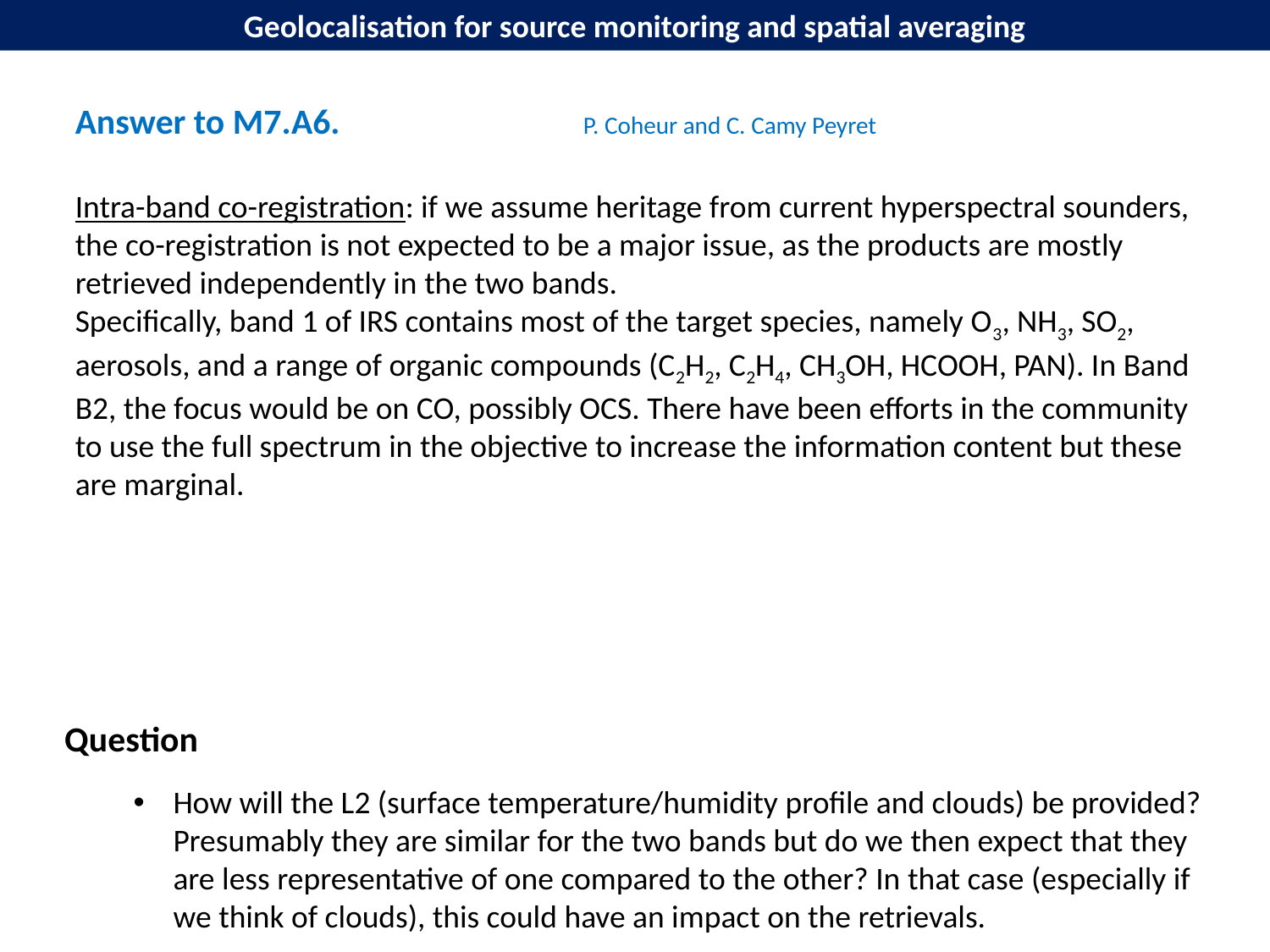

Geolocalisation for source monitoring and spatial averaging
Answer to M7.A6. 		P. Coheur and C. Camy Peyret

Intra-band co-registration: if we assume heritage from current hyperspectral sounders, the co-registration is not expected to be a major issue, as the products are mostly retrieved independently in the two bands.
Specifically, band 1 of IRS contains most of the target species, namely O3, NH3, SO2, aerosols, and a range of organic compounds (C2H2, C2H4, CH3OH, HCOOH, PAN). In Band B2, the focus would be on CO, possibly OCS. There have been efforts in the community to use the full spectrum in the objective to increase the information content but these are marginal.
Question
How will the L2 (surface temperature/humidity profile and clouds) be provided? Presumably they are similar for the two bands but do we then expect that they are less representative of one compared to the other? In that case (especially if we think of clouds), this could have an impact on the retrievals.